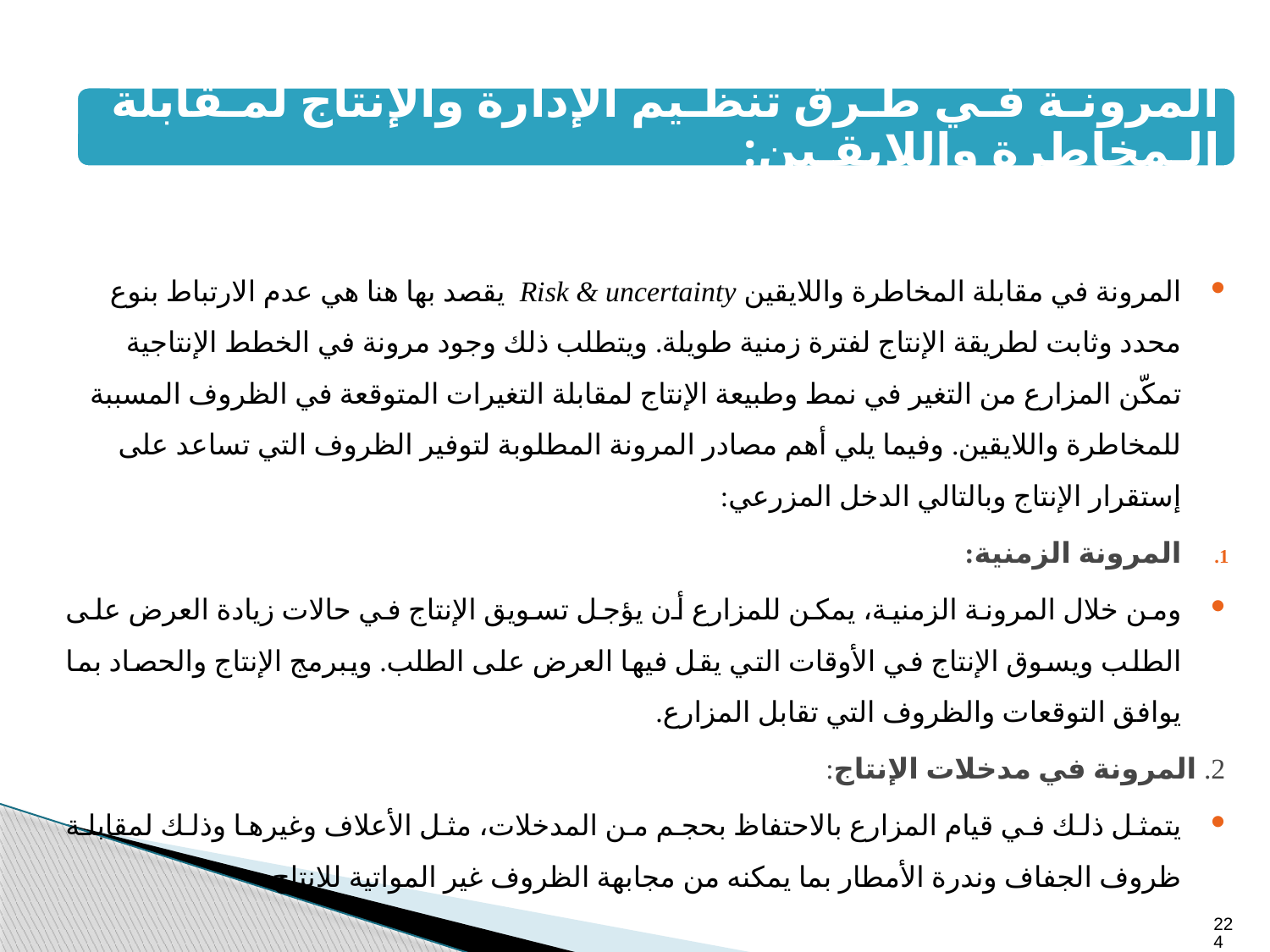

المرونـة فـي طـرق تنظـيم الإدارة والإنتاج لمـقابلة الـمخاطرة واللايقـين:

المرونة في مقابلة المخاطرة واللايقين Risk & uncertainty  يقصد بها هنا هي عدم الارتباط بنوع محدد وثابت لطريقة الإنتاج لفترة زمنية طويلة. ويتطلب ذلك وجود مرونة في الخطط الإنتاجية تمكّن المزارع من التغير في نمط وطبيعة الإنتاج لمقابلة التغيرات المتوقعة في الظروف المسببة للمخاطرة واللايقين. وفيما يلي أهم مصادر المرونة المطلوبة لتوفير الظروف التي تساعد على إستقرار الإنتاج وبالتالي الدخل المزرعي:
المرونة الزمنية:
ومن خلال المرونة الزمنية، يمكن للمزارع أن يؤجل تسويق الإنتاج في حالات زيادة العرض على الطلب ويسوق الإنتاج في الأوقات التي يقل فيها العرض على الطلب. ويبرمج الإنتاج والحصاد بما يوافق التوقعات والظروف التي تقابل المزارع.
2. المرونة في مدخلات الإنتاج:
يتمثل ذلك في قيام المزارع بالاحتفاظ بحجم من المدخلات، مثل الأعلاف وغيرها وذلك لمقابلة ظروف الجفاف وندرة الأمطار بما يمكنه من مجابهة الظروف غير المواتية للإنتاج.

224